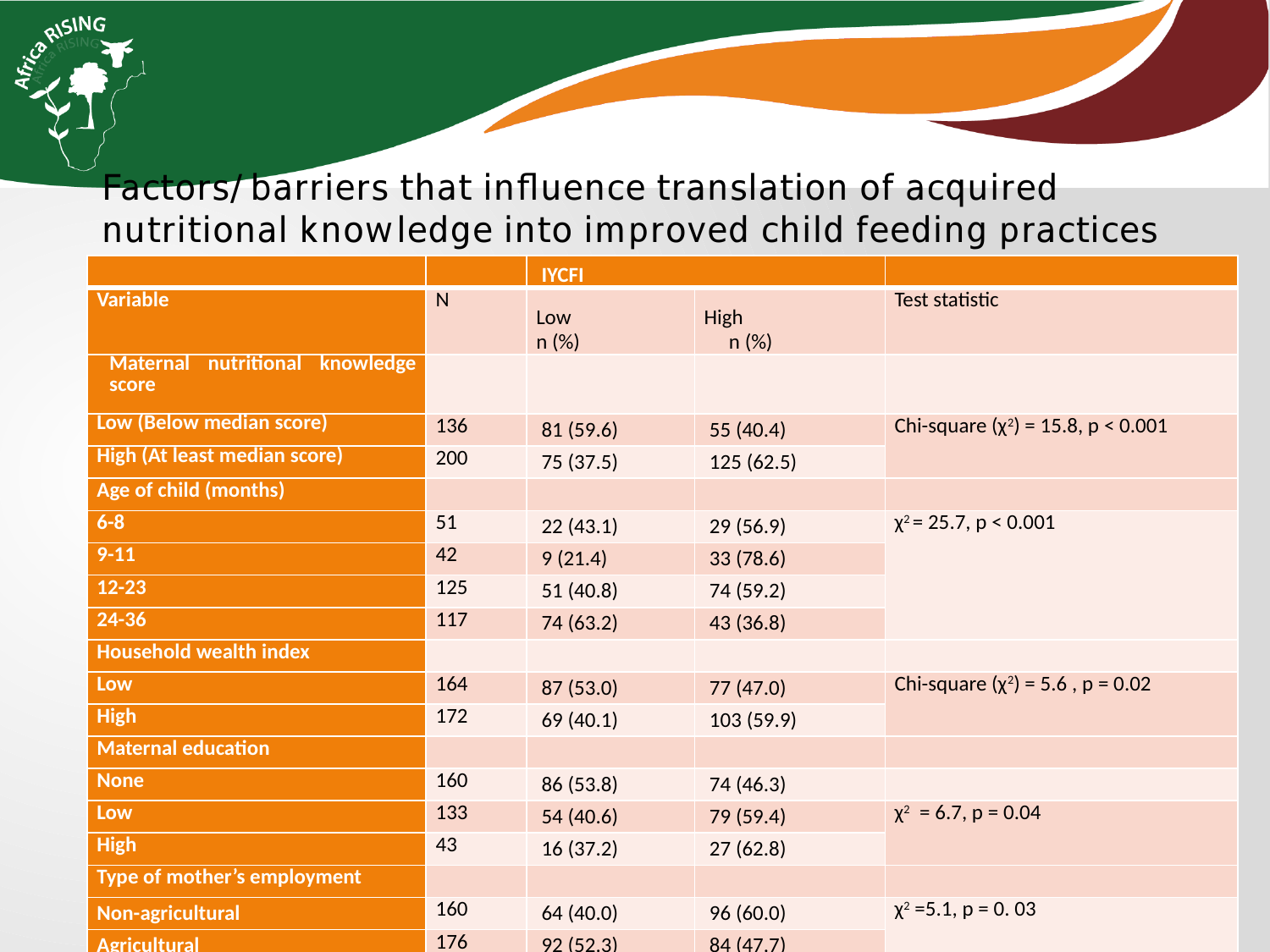

Factors/barriers that influence translation of acquired nutritional knowledge into improved child feeding practices

|  |  | IYCFI |  |  |
| --- | --- | --- | --- | --- |
| Variable | N | Low n (%) | High n (%) | Test statistic |
| Maternal nutritional knowledge score |  |  |  |  |
| Low (Below median score) | 136 | 81 (59.6) | 55 (40.4) | Chi-square (χ2) = 15.8, p < 0.001 |
| High (At least median score) | 200 | 75 (37.5) | 125 (62.5) |  |
| Age of child (months) |  |  |  |  |
| 6-8 | 51 | 22 (43.1) | 29 (56.9) | χ2 = 25.7, p < 0.001 |
| 9-11 | 42 | 9 (21.4) | 33 (78.6) |  |
| 12-23 | 125 | 51 (40.8) | 74 (59.2) |  |
| 24-36 | 117 | 74 (63.2) | 43 (36.8) |  |
| Household wealth index |  |  |  |  |
| Low | 164 | 87 (53.0) | 77 (47.0) | Chi-square (χ2) = 5.6 , p = 0.02 |
| High | 172 | 69 (40.1) | 103 (59.9) |  |
| Maternal education |  |  |  |  |
| None | 160 | 86 (53.8) | 74 (46.3) |  |
| Low | 133 | 54 (40.6) | 79 (59.4) | χ2 = 6.7, p = 0.04 |
| High | 43 | 16 (37.2) | 27 (62.8) |  |
| Type of mother’s employment |  |  |  |  |
| Non-agricultural | 160 | 64 (40.0) | 96 (60.0) | χ2 =5.1, p = 0. 03 |
| Agricultural | 176 | 92 (52.3) | 84 (47.7) |  |